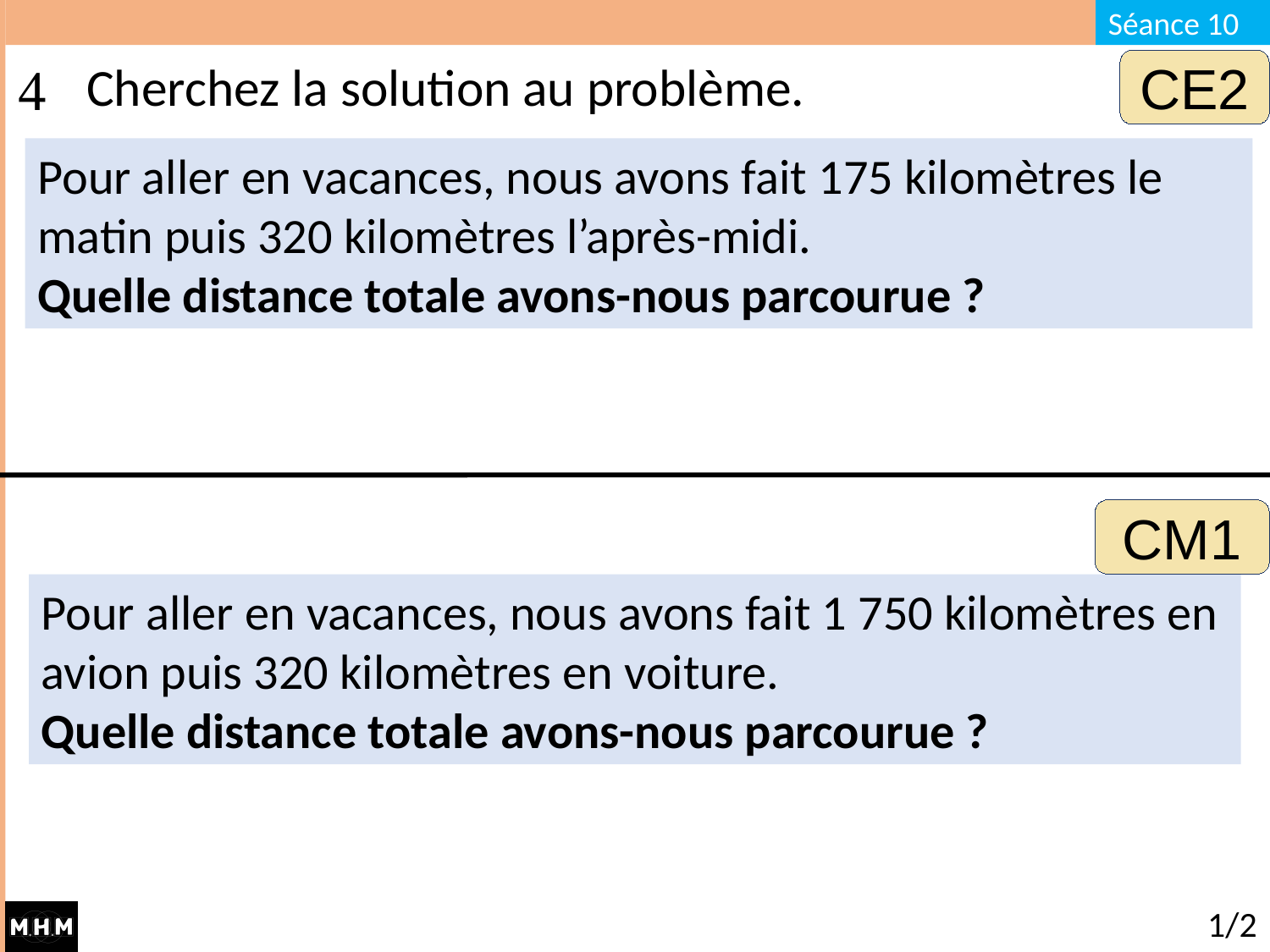

# Cherchez la solution au problème.
CE2
Pour aller en vacances, nous avons fait 175 kilomètres le matin puis 320 kilomètres l’après-midi.
Quelle distance totale avons-nous parcourue ?

CM1
Pour aller en vacances, nous avons fait 1 750 kilomètres en avion puis 320 kilomètres en voiture.
Quelle distance totale avons-nous parcourue ?
1/2